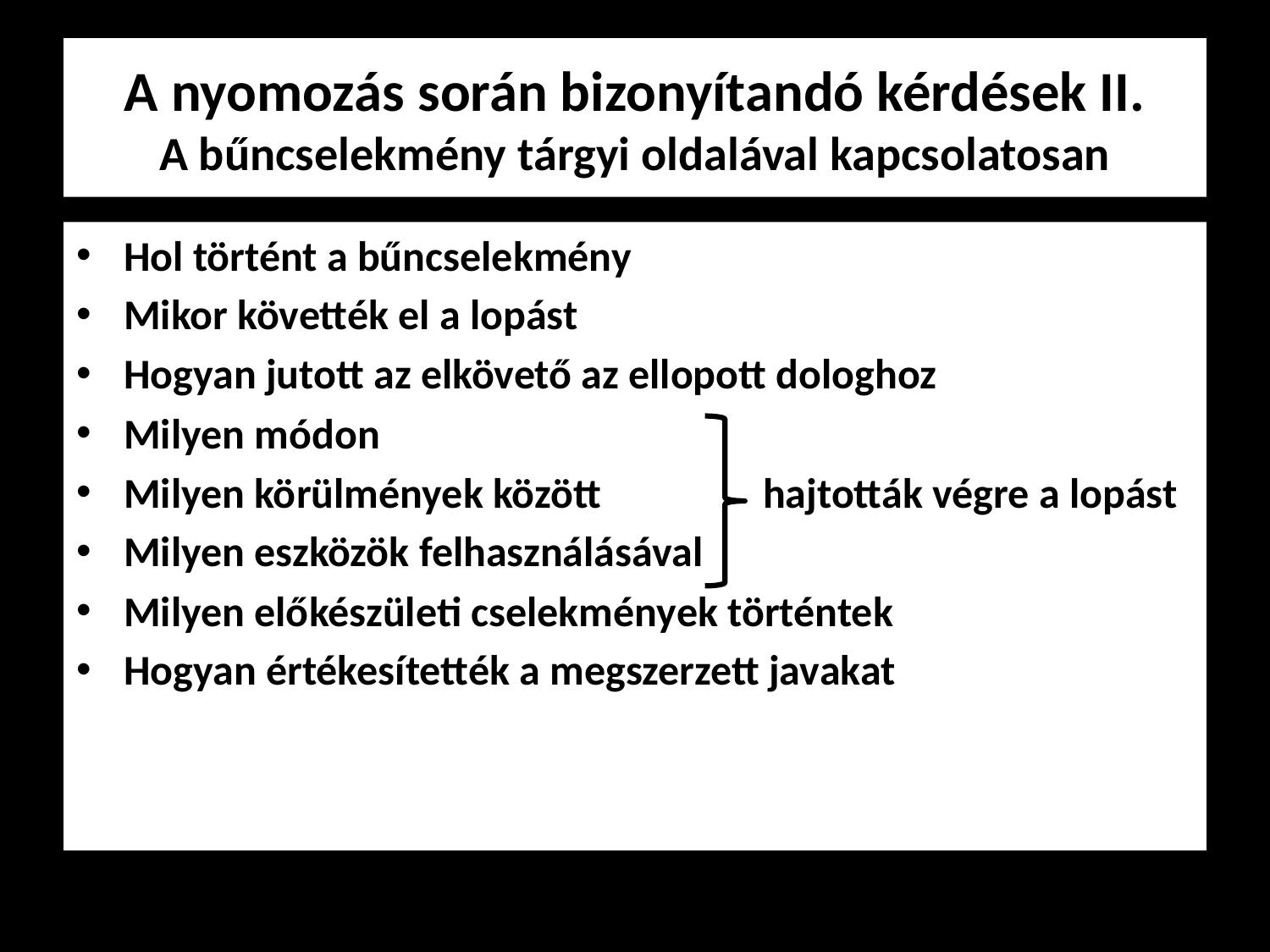

# A nyomozás során bizonyítandó kérdések II. A bűncselekmény tárgyi oldalával kapcsolatosan
Hol történt a bűncselekmény
Mikor követték el a lopást
Hogyan jutott az elkövető az ellopott dologhoz
Milyen módon
Milyen körülmények között                 hajtották végre a lopást
Milyen eszközök felhasználásával
Milyen előkészületi cselekmények történtek
Hogyan értékesítették a megszerzett javakat